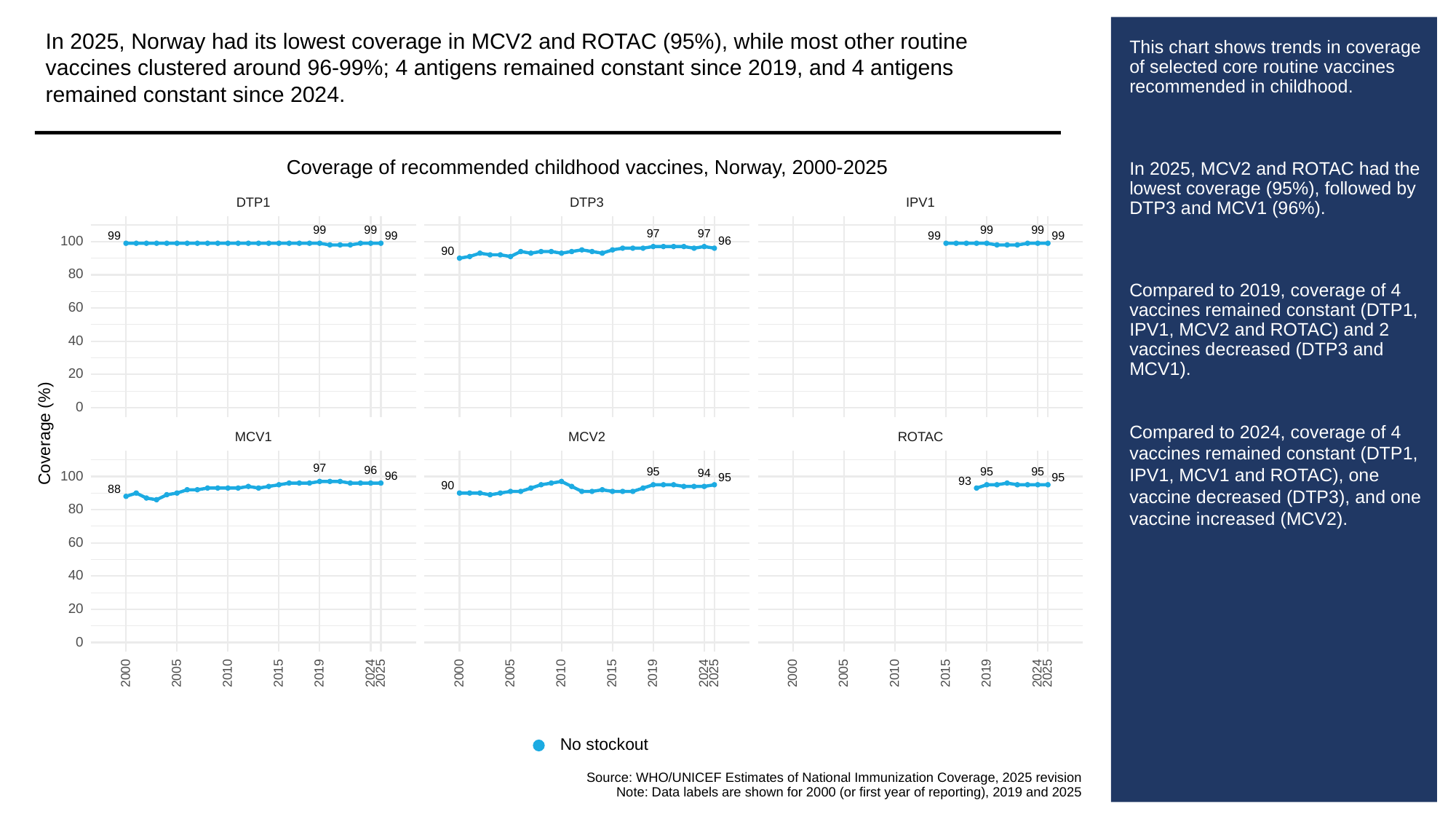

In 2025, Norway had its lowest coverage in MCV2 and ROTAC (95%), while most other routine vaccines clustered around 96-99%; 4 antigens remained constant since 2019, and 4 antigens remained constant since 2024.
# This chart shows trends in coverage of selected core routine vaccines recommended in childhood.

In 2025, MCV2 and ROTAC had the lowest coverage (95%), followed by DTP3 and MCV1 (96%).

Compared to 2019, coverage of 4 vaccines remained constant (DTP1, IPV1, MCV2 and ROTAC) and 2 vaccines decreased (DTP3 and MCV1).

Compared to 2024, coverage of 4 vaccines remained constant (DTP1, IPV1, MCV1 and ROTAC), one vaccine decreased (DTP3), and one vaccine increased (MCV2).

Coverage of recommended childhood vaccines, Norway, 2000-2025
DTP3
DTP1
IPV1

99
99
99
99
97
97
99
99
99
99
100
96

90

80

60

40

20

0

Coverage (%)
ROTAC
MCV1
MCV2

97
96
95
95
95
94
100
96
95
95

93

90

88

80

60

40

20

0

2000
2005
2010
2015
2019
2024
2025
2000
2005
2010
2015
2019
2024
2025
2000
2005
2010
2015
2019
2024
2025
No stockout

Source: WHO/UNICEF Estimates of National Immunization Coverage, 2025 revision
Note: Data labels are shown for 2000 (or first year of reporting), 2019 and 2025